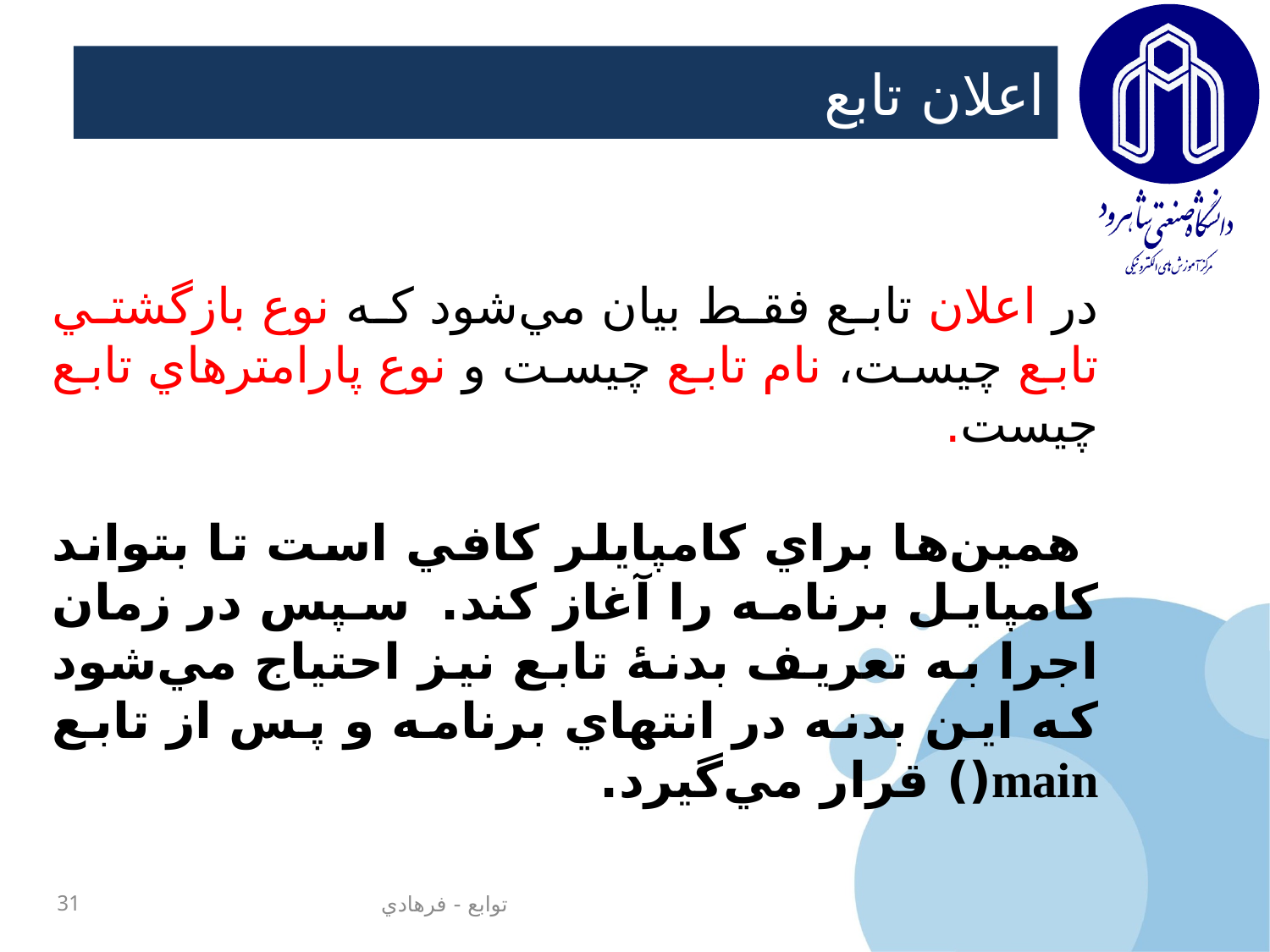

# اعلان تابع
در اعلان تابع فقط بيان مي‌شود که نوع بازگشتي تابع چيست، نام تابع چيست و نوع پارامترهاي تابع چيست.

 همين‌ها براي کامپايلر کافي است تا بتواند کامپايل برنامه را آغاز کند. سپس در زمان اجرا به تعريف بدنۀ تابع نيز احتياج مي‌شود که اين بدنه در انتهاي برنامه و پس از تابع main() قرار مي‌گيرد.
31
توابع - فرهادي